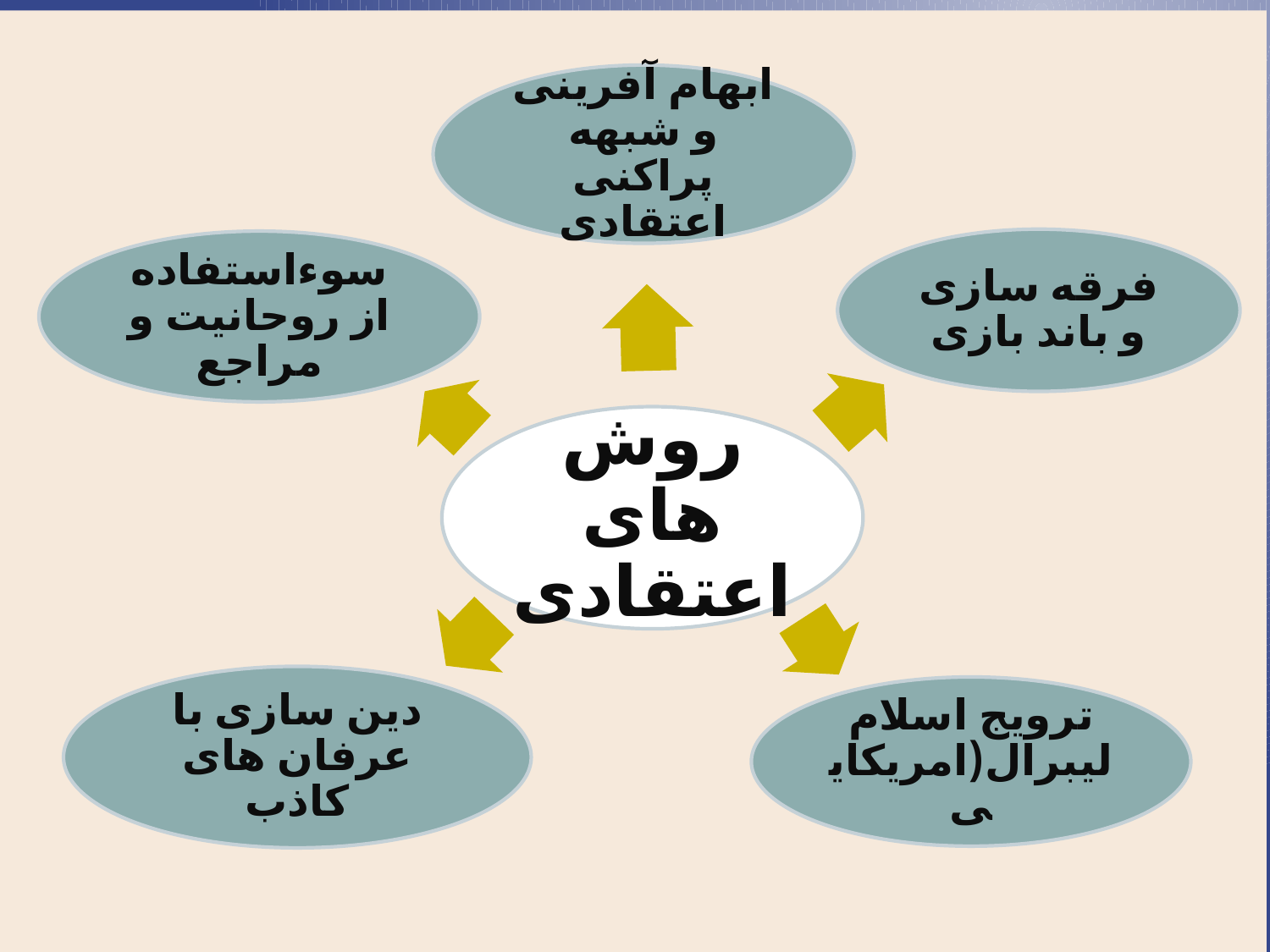

روش های اعتقادی

فرقه سازی و باند بازی

ابهام آفرینی و شبهه پراکنی اعتقادی

ترویج اسلام لیبرال(امریکایی

دین سازی با عرفان های کاذب

سوءاستفاده از روحانیت و مراجع